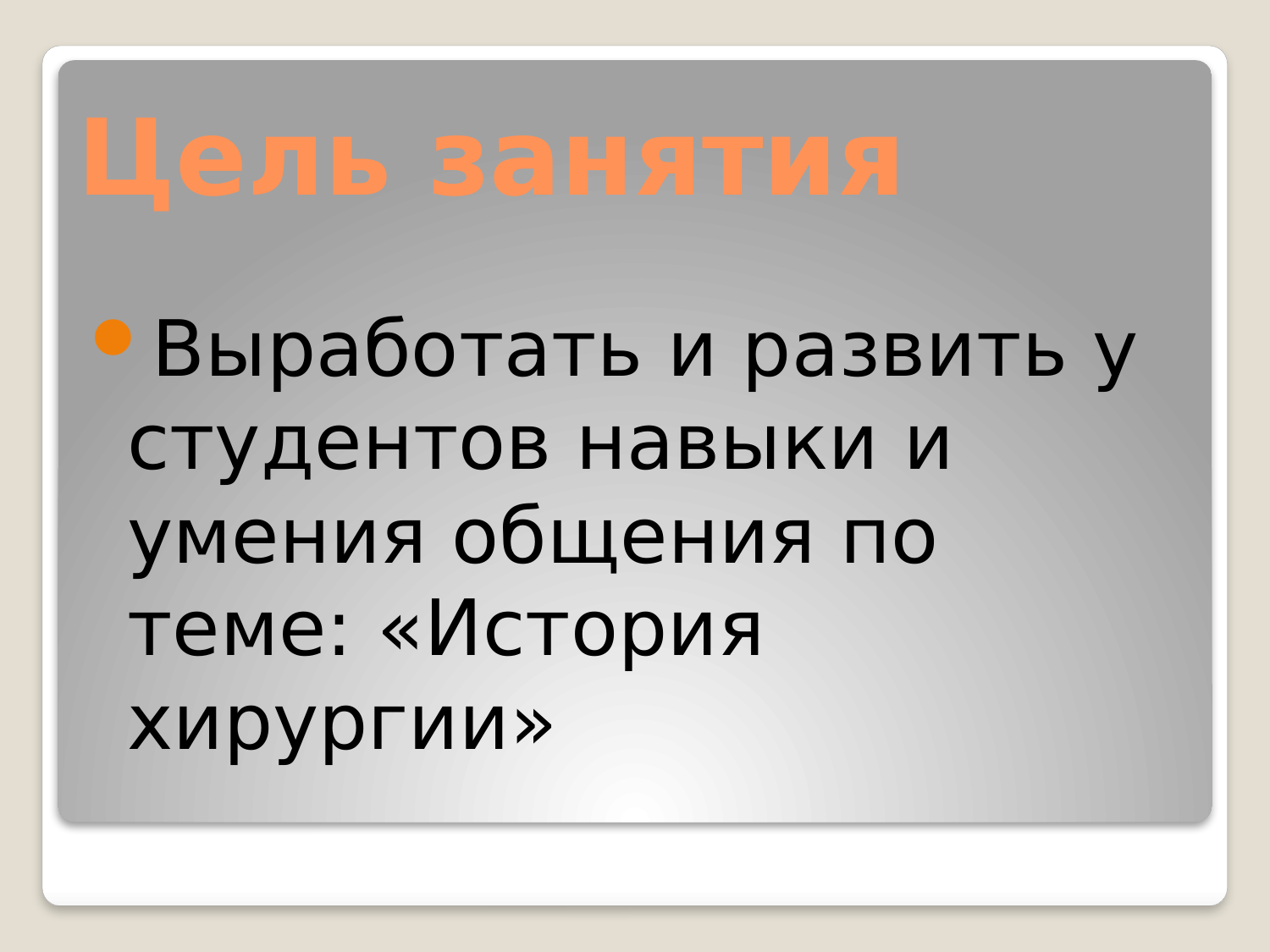

# Цель занятия
Выработать и развить у студентов навыки и умения общения по теме: «История хирургии»